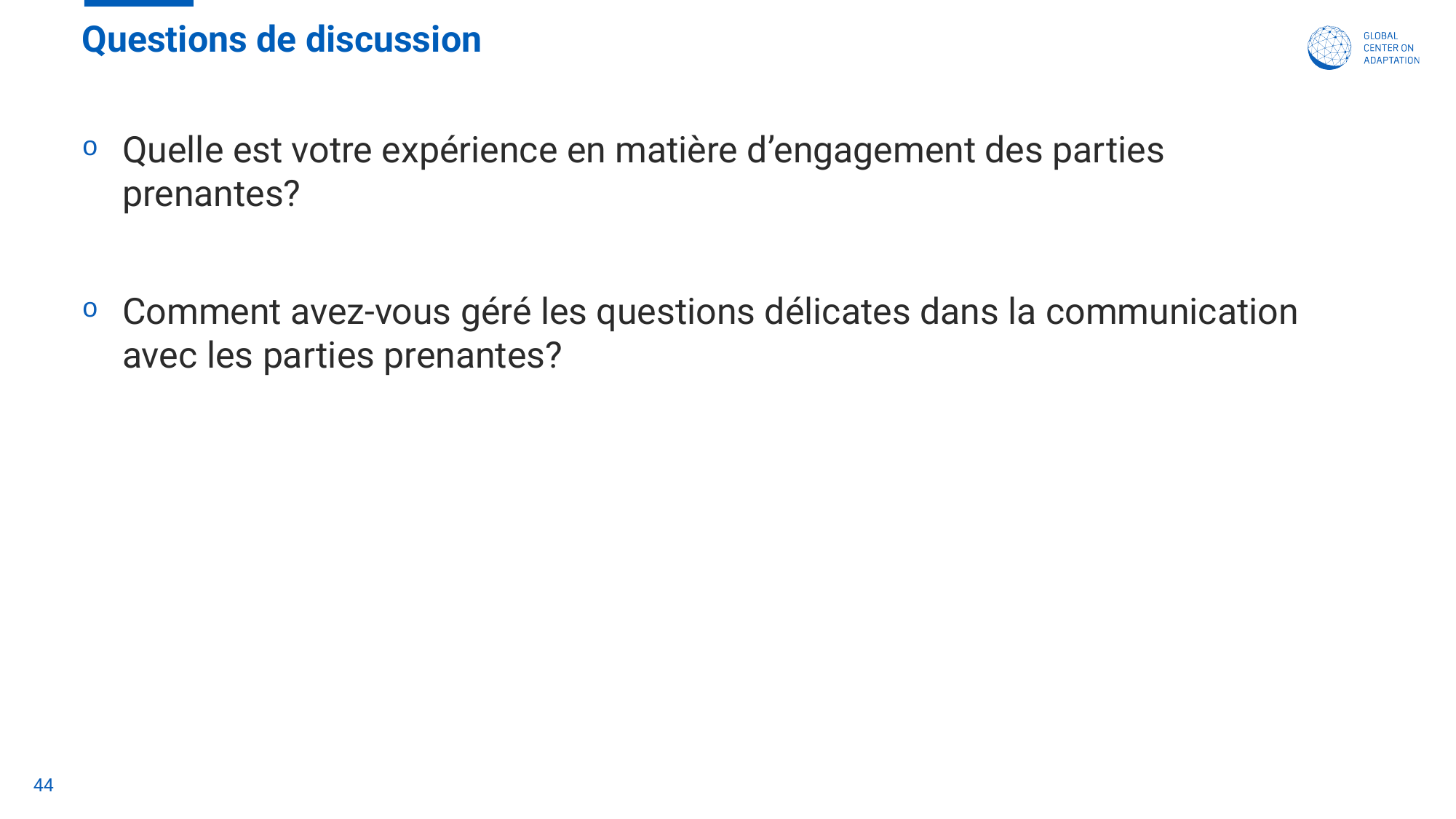

# Questions de discussion
Quelle est votre expérience en matière d’engagement des parties prenantes?

Comment avez-vous géré les questions délicates dans la communication avec les parties prenantes?